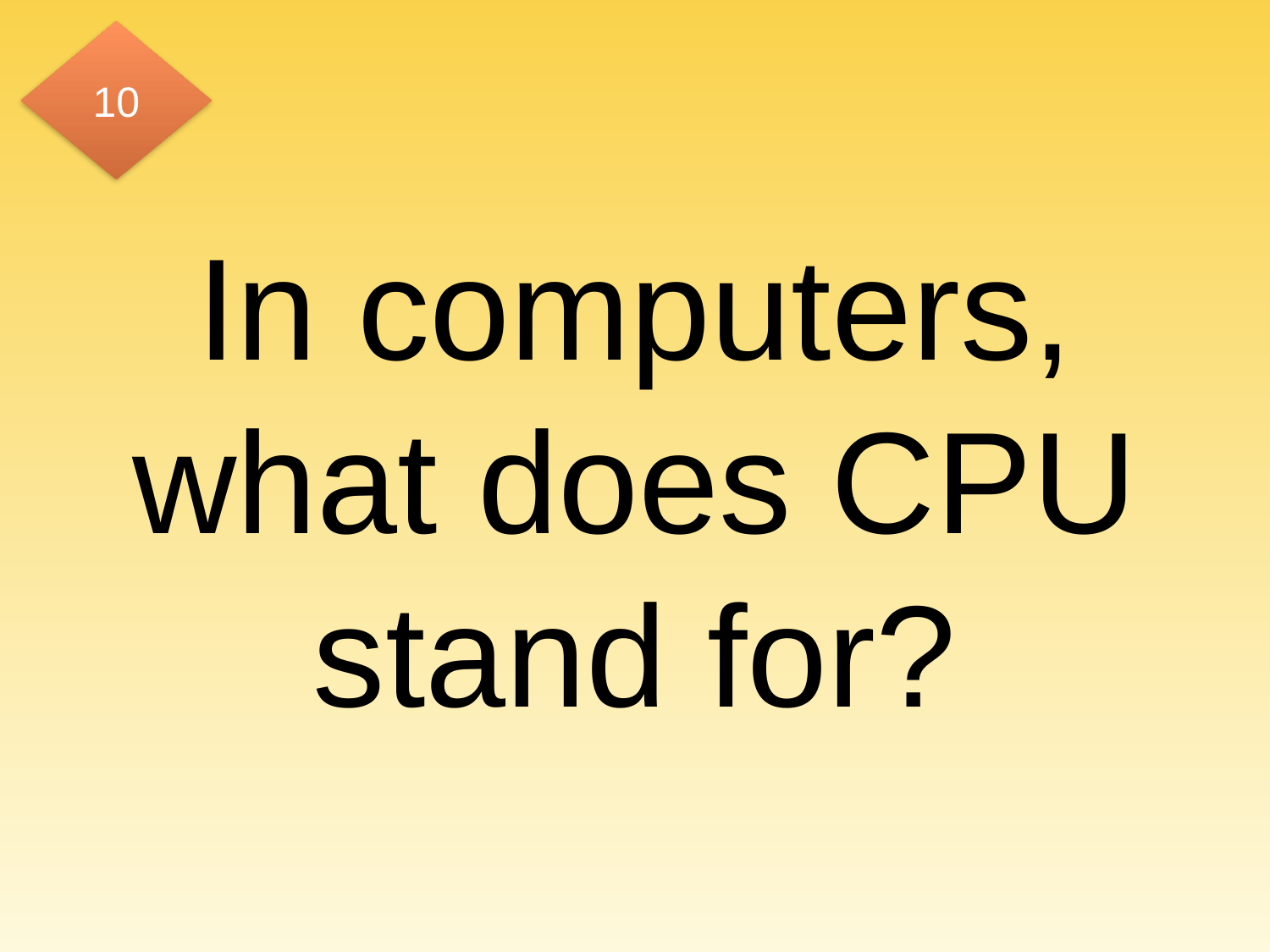

10
# In computers, what does CPU stand for?